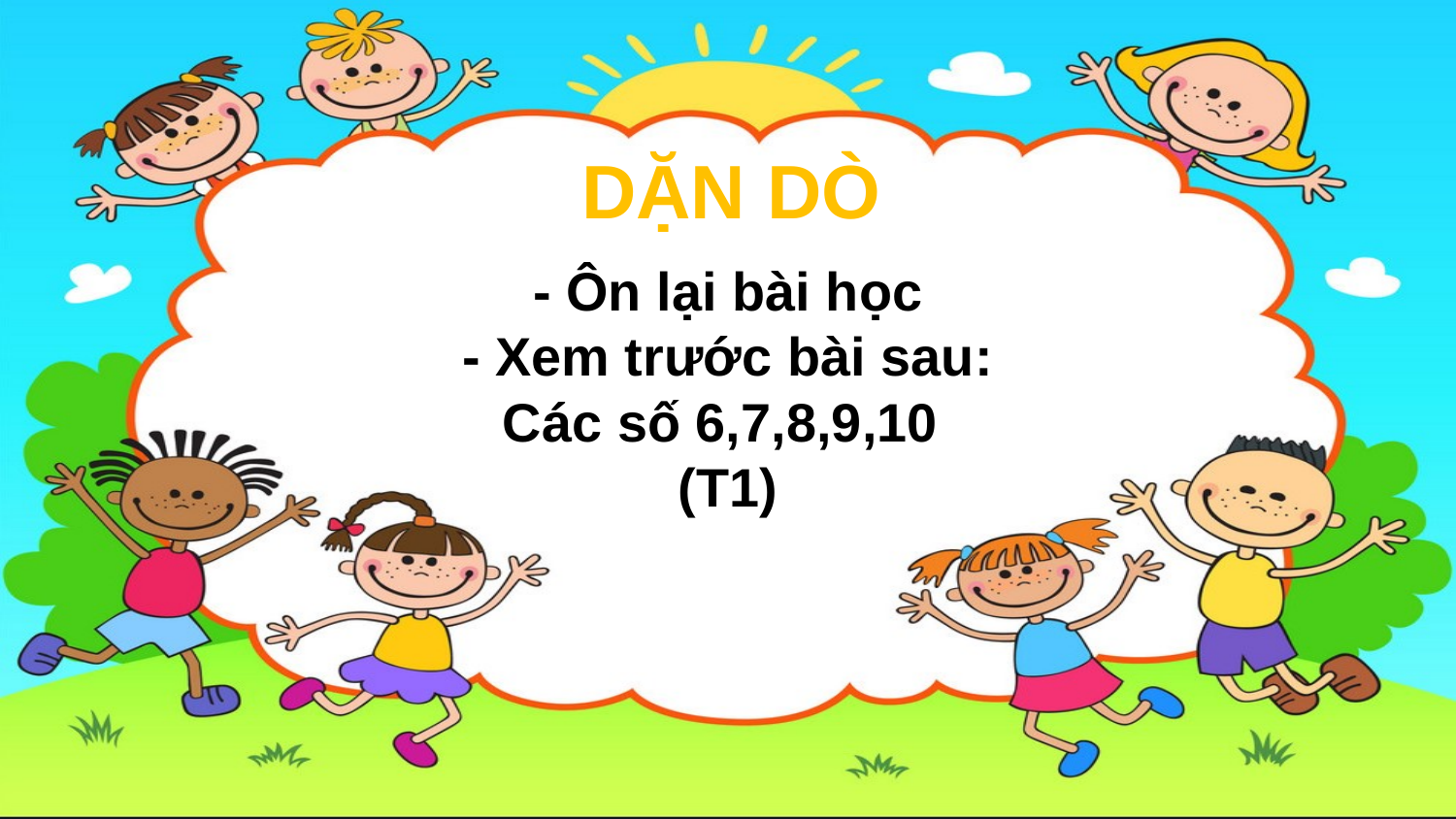

# - Ôn lại bài học - Xem trước bài sau: Các số 6,7,8,9,10 (T1)
DẶN DÒ